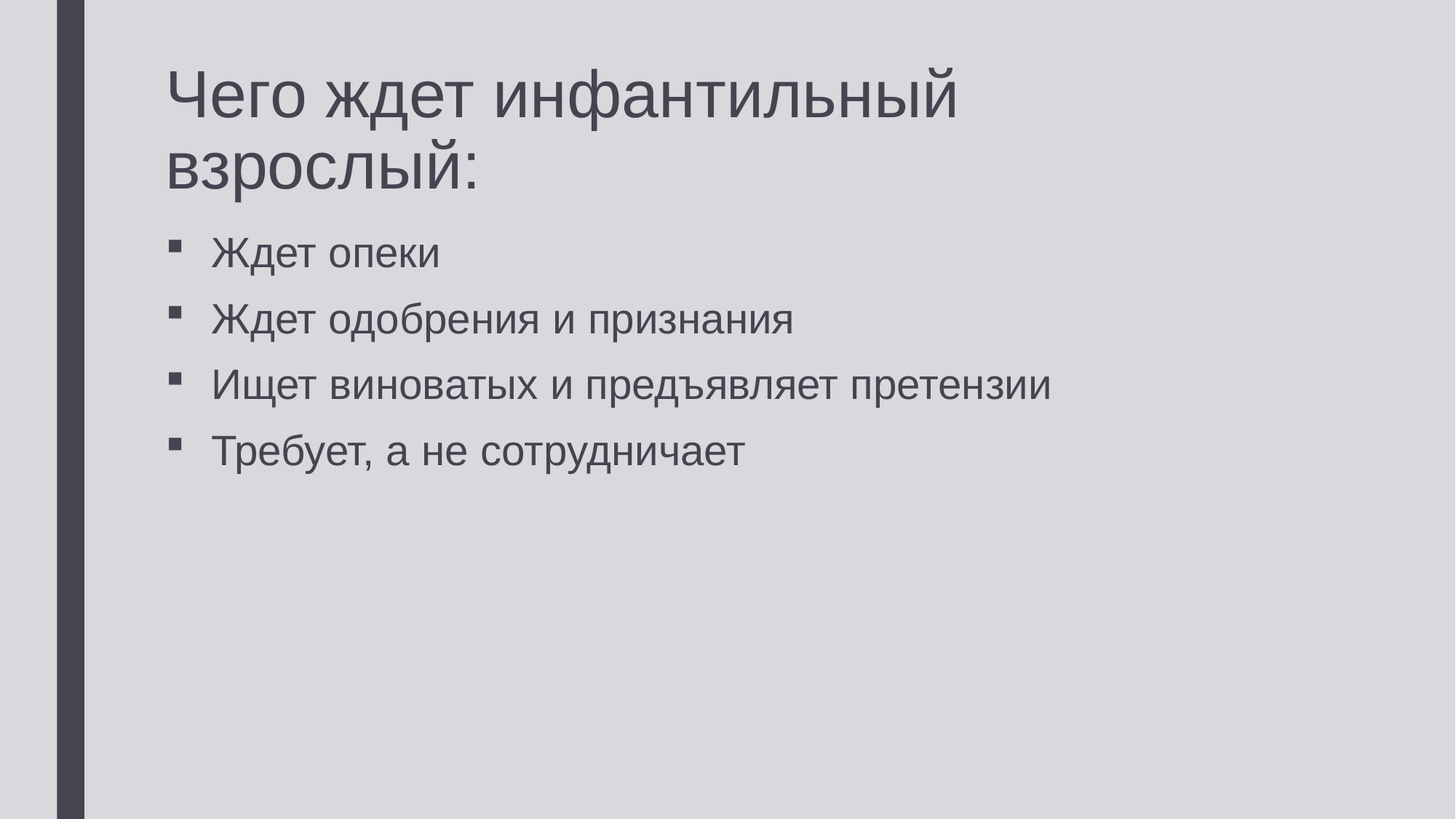

# Чего ждет инфантильный взрослый:
Ждет опеки
Ждет одобрения и признания
Ищет виноватых и предъявляет претензии
Требует, а не сотрудничает